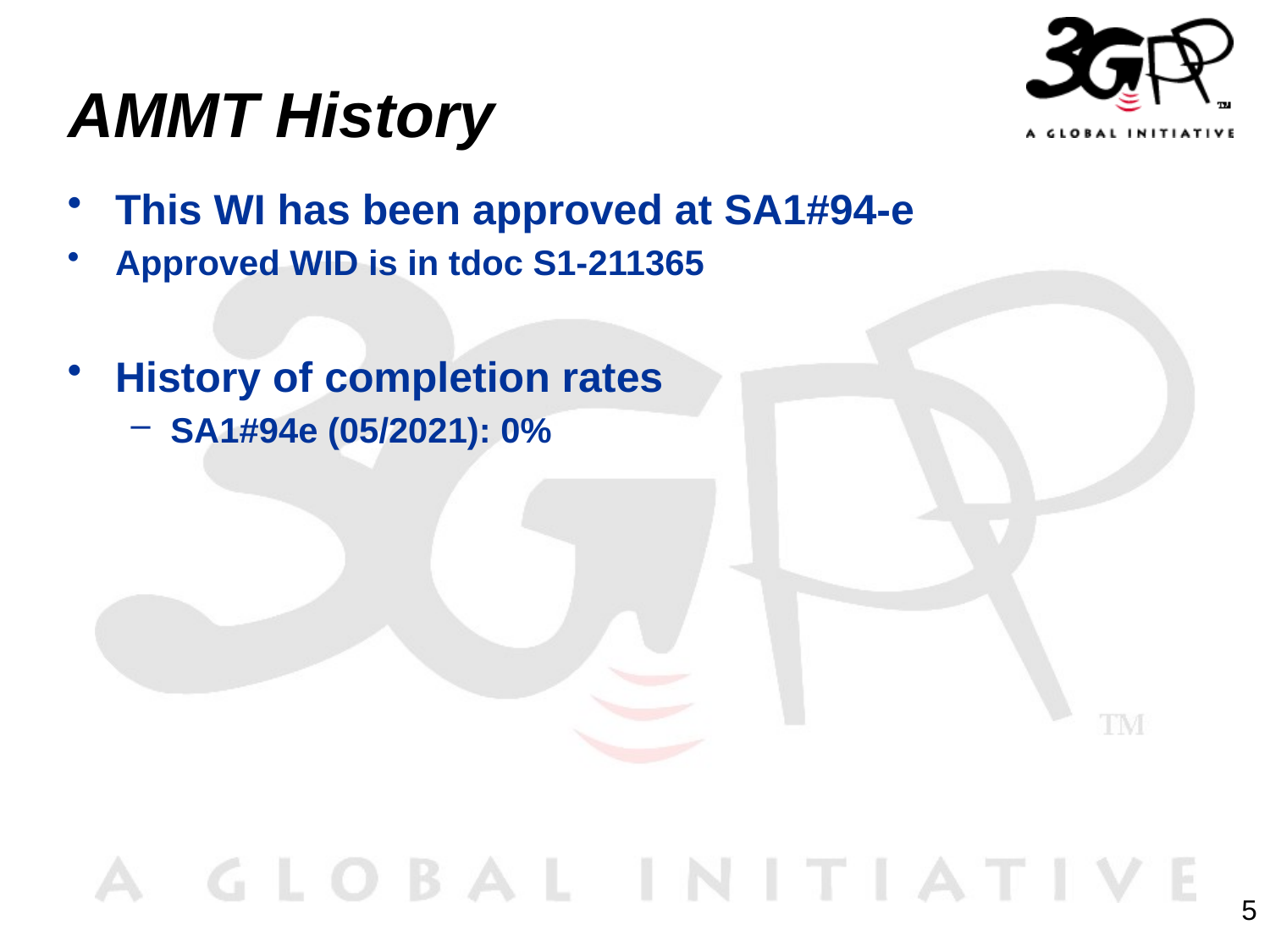

# AMMT History
This WI has been approved at SA1#94-e
Approved WID is in tdoc S1-211365

History of completion rates
SA1#94e (05/2021): 0%

5